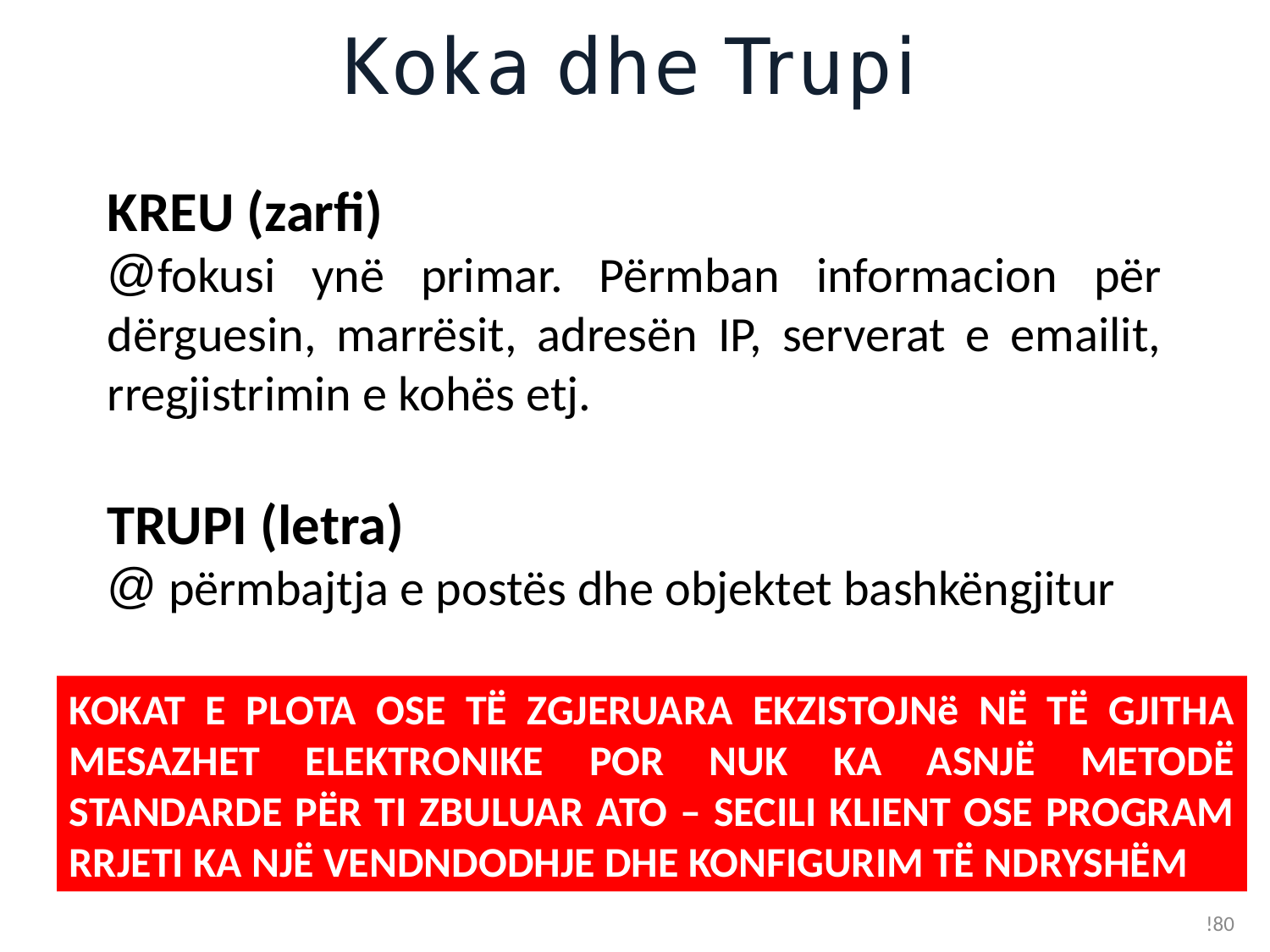

Koka dhe Trupi
KREU (zarfi)
fokusi ynë primar. Përmban informacion për dërguesin, marrësit, adresën IP, serverat e emailit, rregjistrimin e kohës etj.

TRUPI (letra)
 përmbajtja e postës dhe objektet bashkëngjitur
KOKAT E PLOTA OSE TË ZGJERUARA EKZISTOJNë NË TË GJITHA MESAZHET ELEKTRONIKE POR NUK KA ASNJË METODË STANDARDE PËR TI ZBULUAR ATO – SECILI KLIENT OSE PROGRAM RRJETI KA NJË VENDNDODHJE DHE KONFIGURIM TË NDRYSHËM
!80